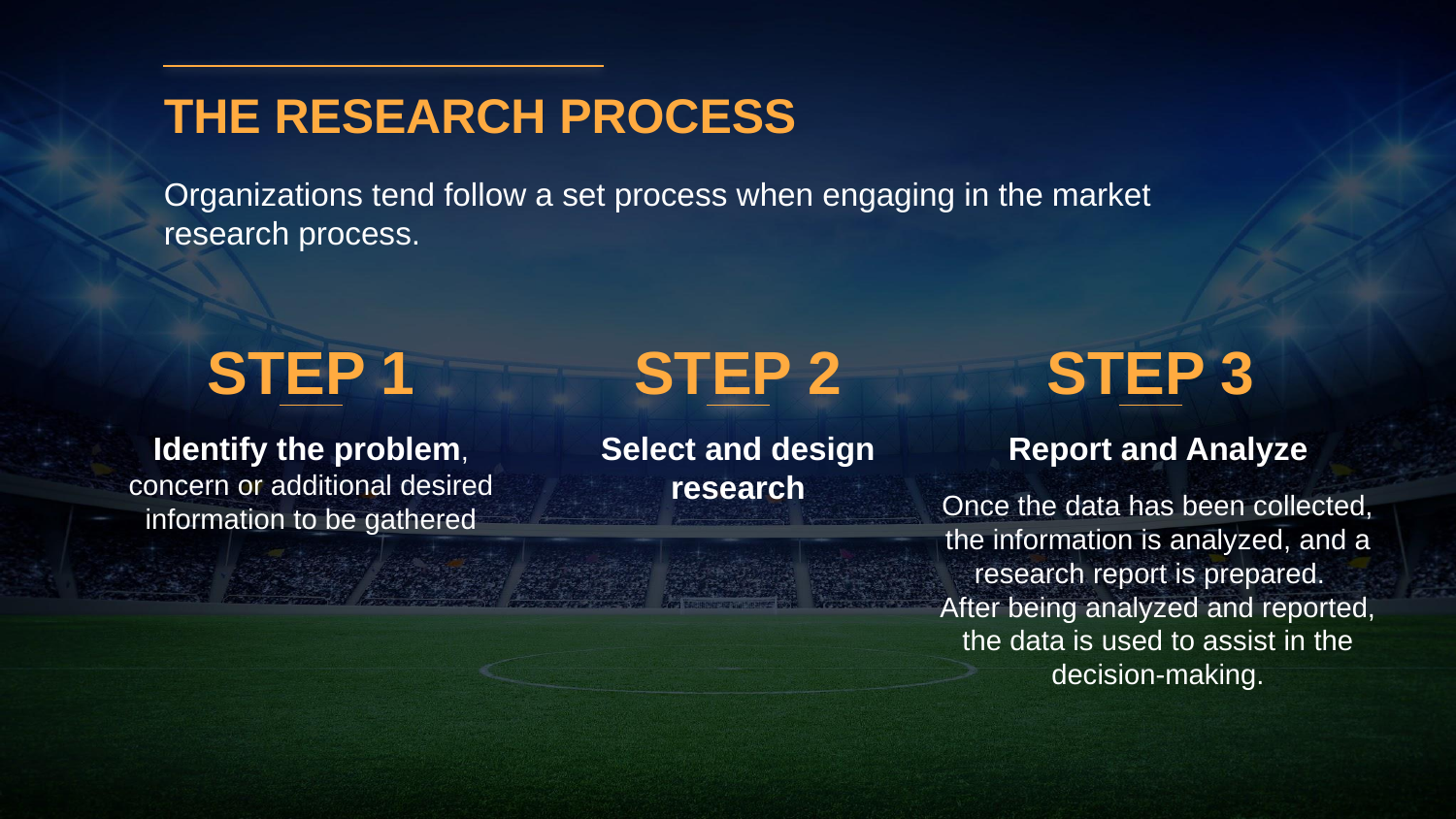

THE RESEARCH PROCESS
Organizations tend follow a set process when engaging in the market research process.
STEP 1
STEP 2
STEP 3
Identify the problem, concern or additional desired information to be gathered
Select and design research
Report and Analyze
Once the data has been collected, the information is analyzed, and a research report is prepared.
After being analyzed and reported, the data is used to assist in the decision-making.